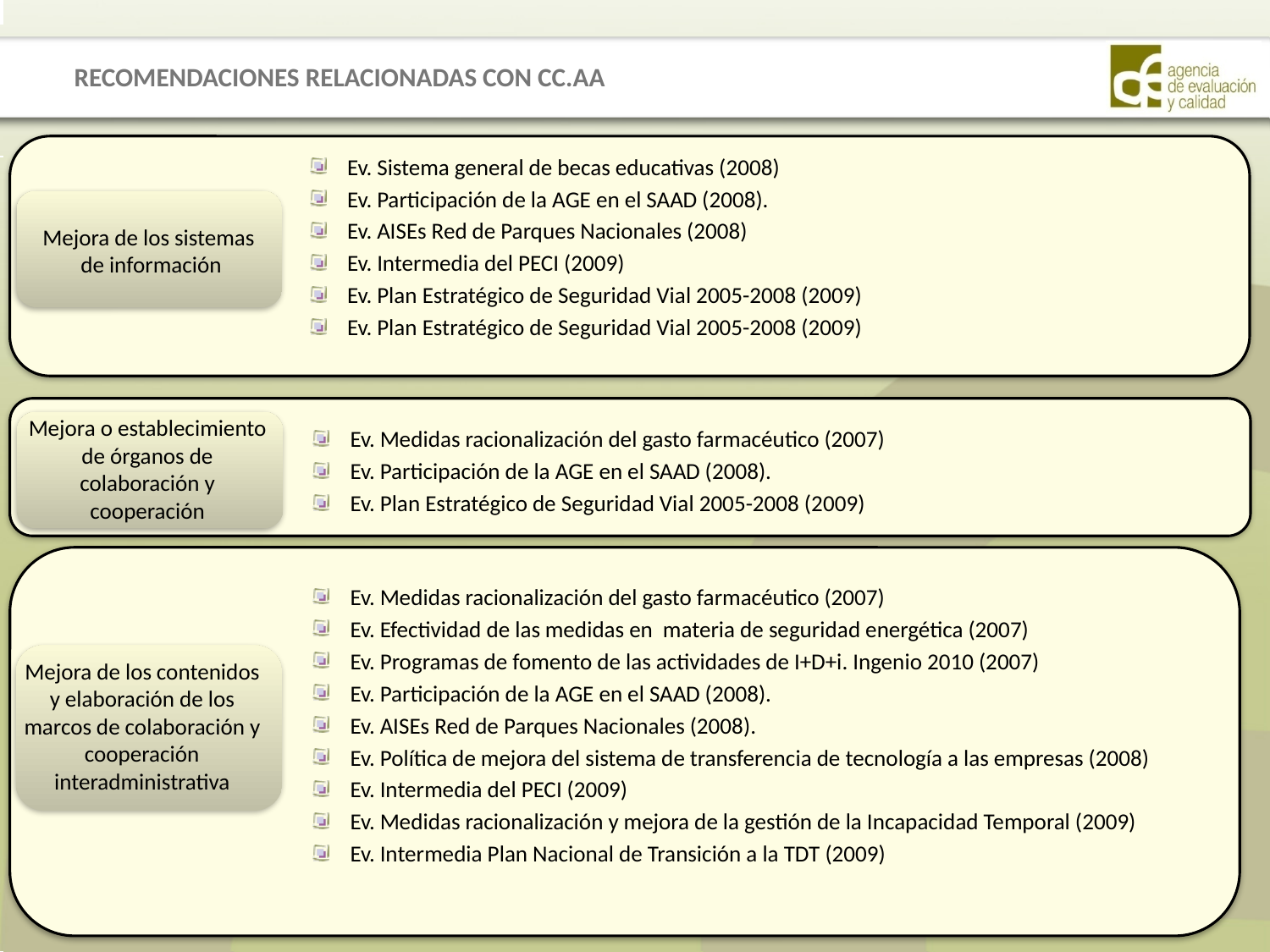

RECOMENDACIONES RELACIONADAS CON CC.AA

Ev. Sistema general de becas educativas (2008)
Ev. Participación de la AGE en el SAAD (2008).
Ev. AISEs Red de Parques Nacionales (2008)
Ev. Intermedia del PECI (2009)
Ev. Plan Estratégico de Seguridad Vial 2005-2008 (2009)
Ev. Plan Estratégico de Seguridad Vial 2005-2008 (2009)

Mejora de los sistemas
de información

Mejora o establecimiento de órganos de colaboración y cooperación

Ev. Medidas racionalización del gasto farmacéutico (2007)
Ev. Participación de la AGE en el SAAD (2008).
Ev. Plan Estratégico de Seguridad Vial 2005-2008 (2009)

Ev. Medidas racionalización del gasto farmacéutico (2007)
Ev. Efectividad de las medidas en  materia de seguridad energética (2007)
Ev. Programas de fomento de las actividades de I+D+i. Ingenio 2010 (2007)
Ev. Participación de la AGE en el SAAD (2008).
Ev. AISEs Red de Parques Nacionales (2008).
Ev. Política de mejora del sistema de transferencia de tecnología a las empresas (2008)
Ev. Intermedia del PECI (2009)
Ev. Medidas racionalización y mejora de la gestión de la Incapacidad Temporal (2009)
Ev. Intermedia Plan Nacional de Transición a la TDT (2009)

Mejora de los contenidos y elaboración de los marcos de colaboración y cooperación interadministrativa